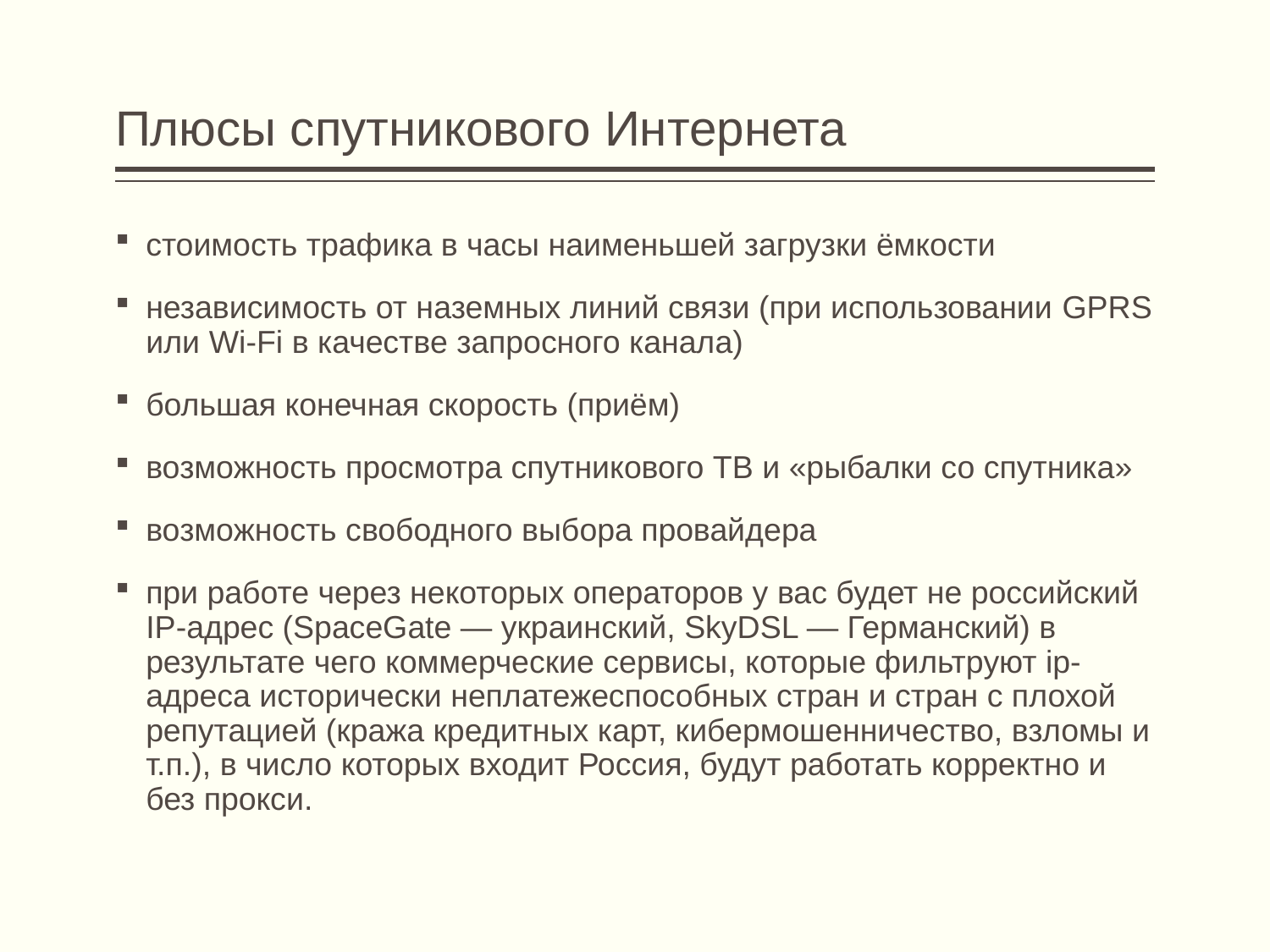

# Плюсы спутникового Интернета
стоимость трафика в часы наименьшей загрузки ёмкости
независимость от наземных линий связи (при использовании GPRS или Wi-Fi в качестве запросного канала)
большая конечная скорость (приём)
возможность просмотра спутникового ТВ и «рыбалки со спутника»
возможность свободного выбора провайдера
при работе через некоторых операторов у вас будет не российский IP-адрес (SpaceGate — украинский, SkyDSL — Германский) в результате чего коммерческие сервисы, которые фильтруют ip-адреса исторически неплатежеспособных стран и стран с плохой репутацией (кража кредитных карт, кибермошенничество, взломы и т.п.), в число которых входит Россия, будут работать корректно и без прокси.